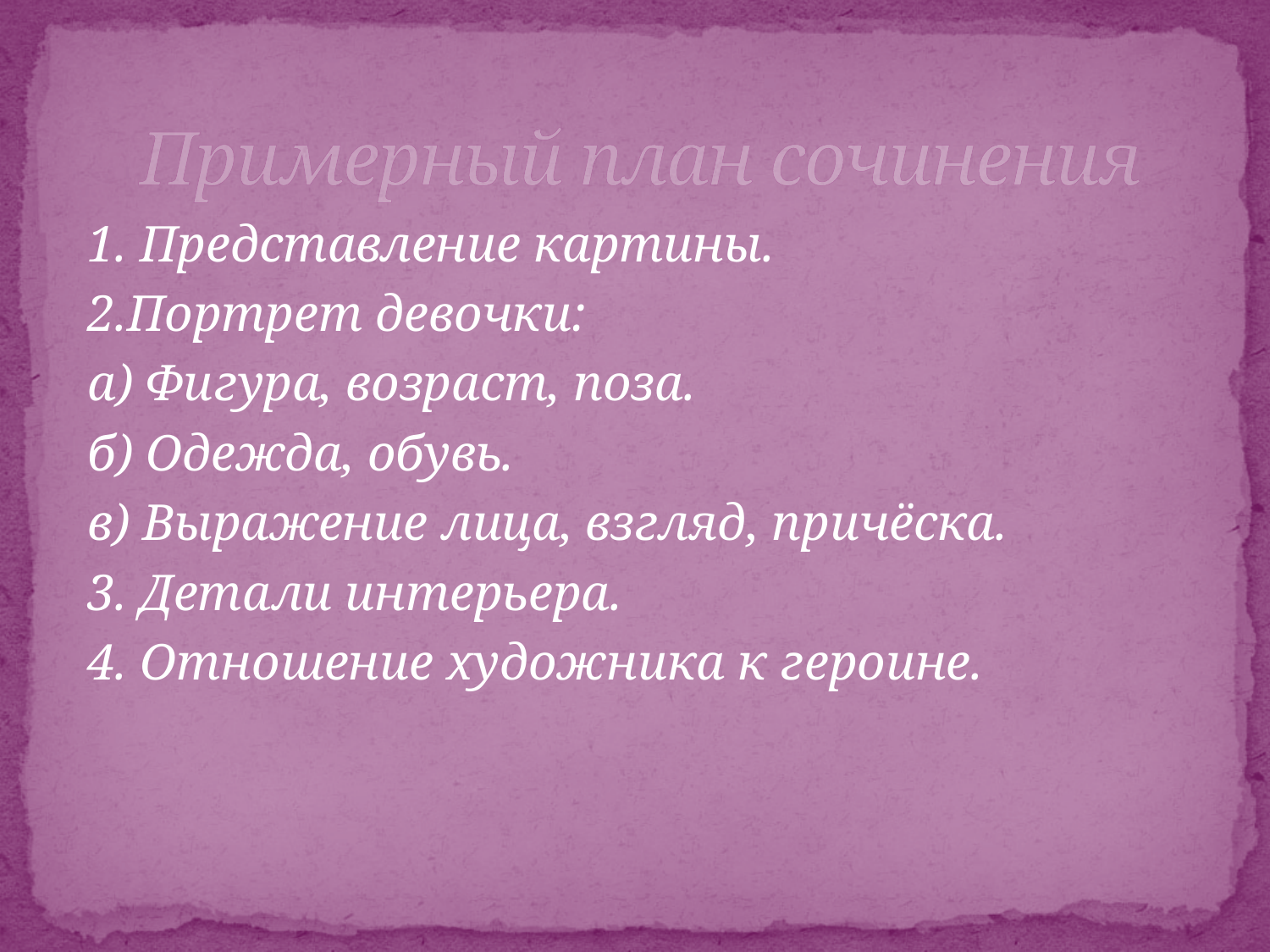

# Примерный план сочинения
1. Представление картины.
2.Портрет девочки:
а) Фигура, возраст, поза.
б) Одежда, обувь.
в) Выражение лица, взгляд, причёска.
3. Детали интерьера.
4. Отношение художника к героине.